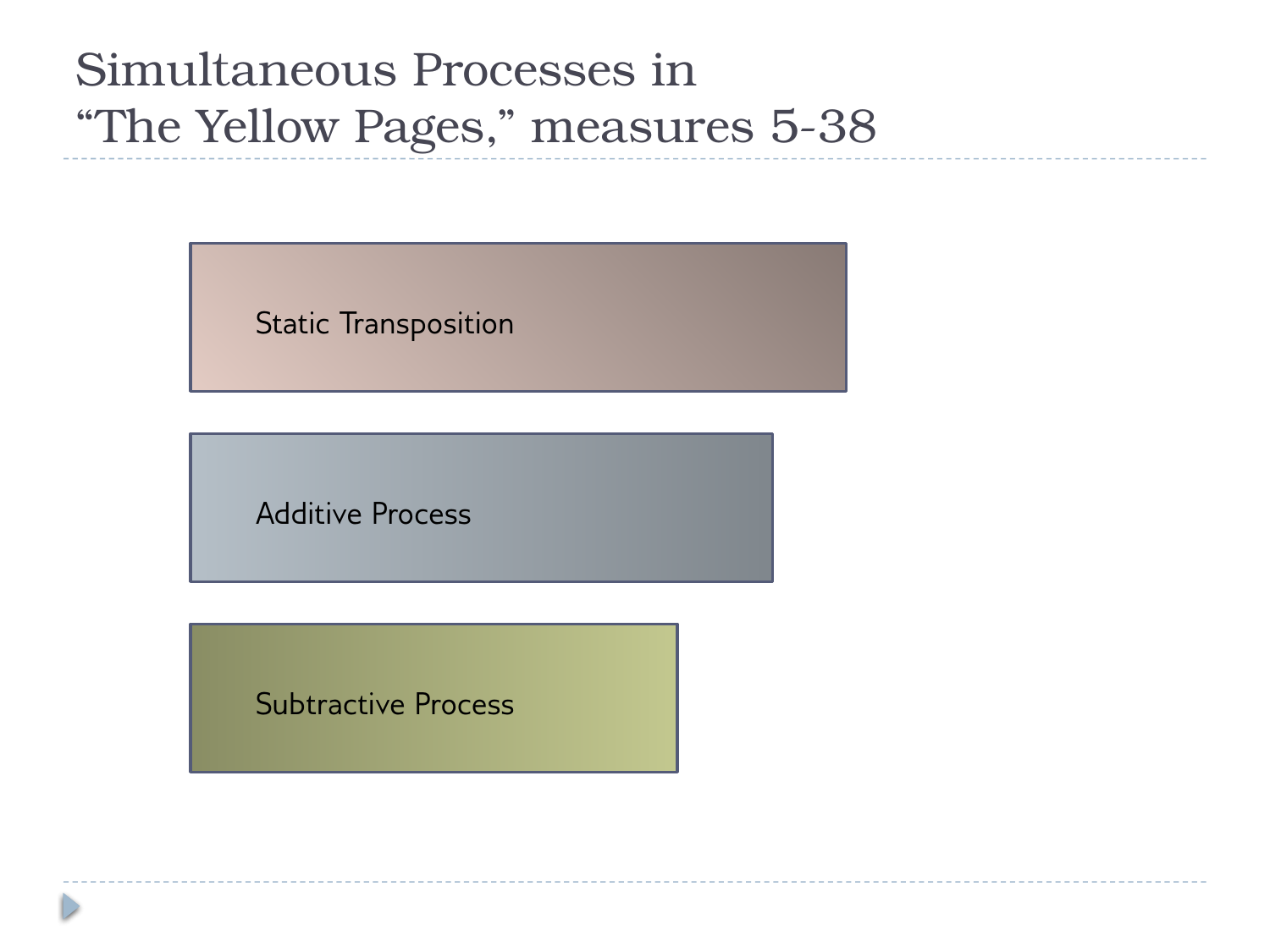

# Simultaneous Processes in “The Yellow Pages,” measures 5-38

Static Transposition

Additive Process

Subtractive Process